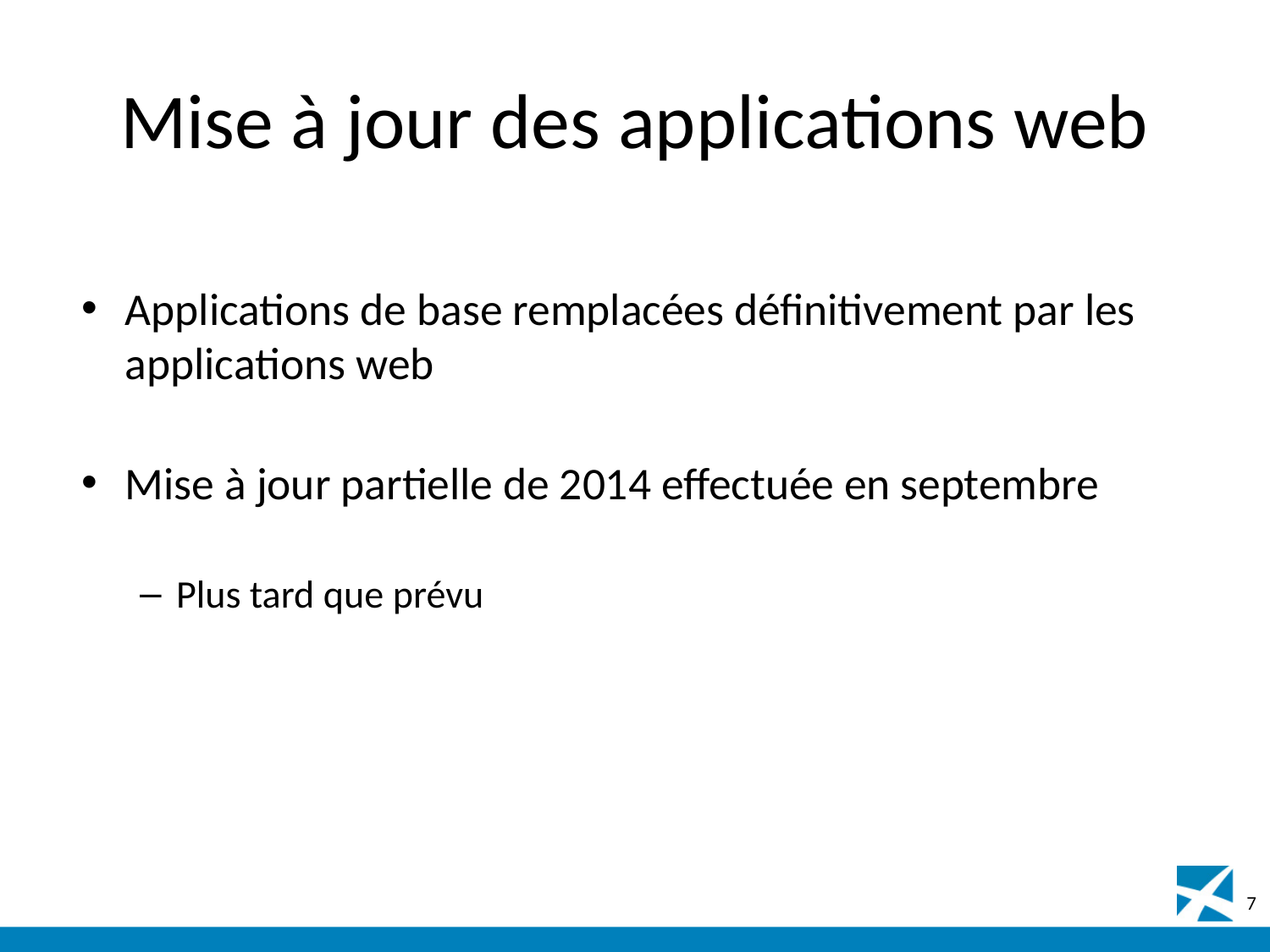

# Mise à jour des applications web

Applications de base remplacées définitivement par les applications web

Mise à jour partielle de 2014 effectuée en septembre

Plus tard que prévu